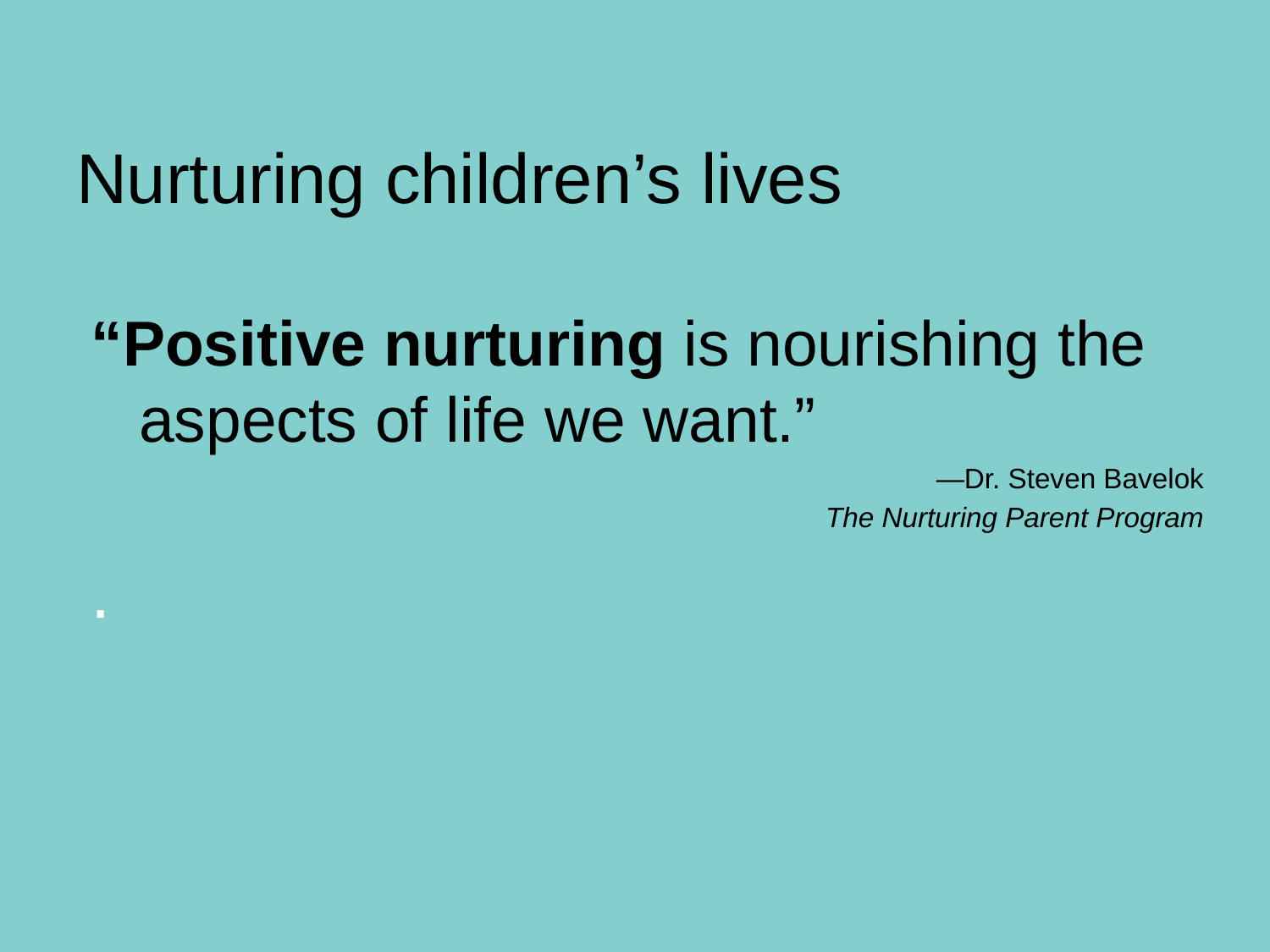

# Nurturing children’s lives
“Positive nurturing is nourishing the aspects of life we want.”
—Dr. Steven Bavelok
The Nurturing Parent Program
.